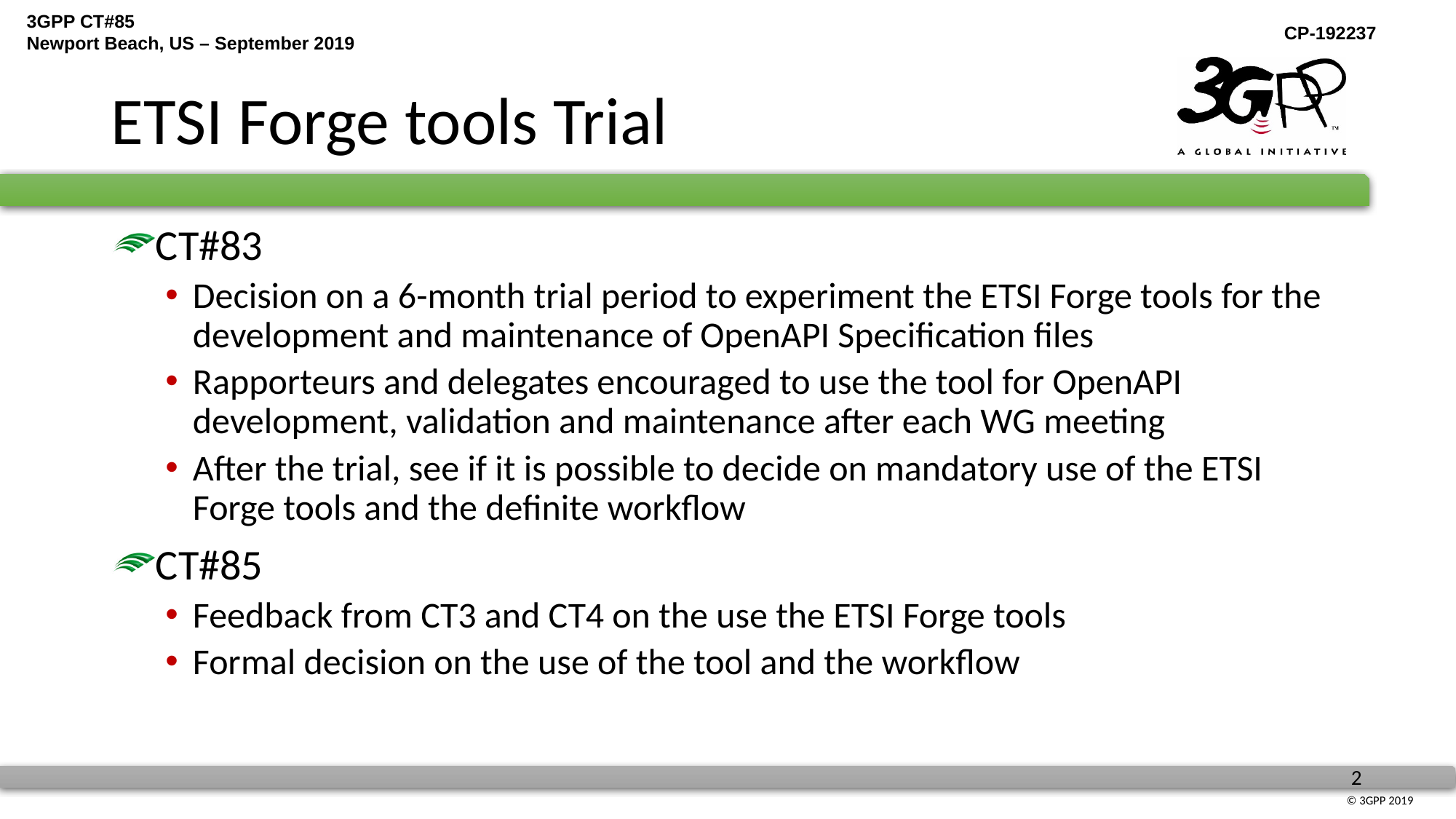

# ETSI Forge tools Trial
CT#83
Decision on a 6-month trial period to experiment the ETSI Forge tools for the development and maintenance of OpenAPI Specification files
Rapporteurs and delegates encouraged to use the tool for OpenAPI development, validation and maintenance after each WG meeting
After the trial, see if it is possible to decide on mandatory use of the ETSI Forge tools and the definite workflow
CT#85
Feedback from CT3 and CT4 on the use the ETSI Forge tools
Formal decision on the use of the tool and the workflow